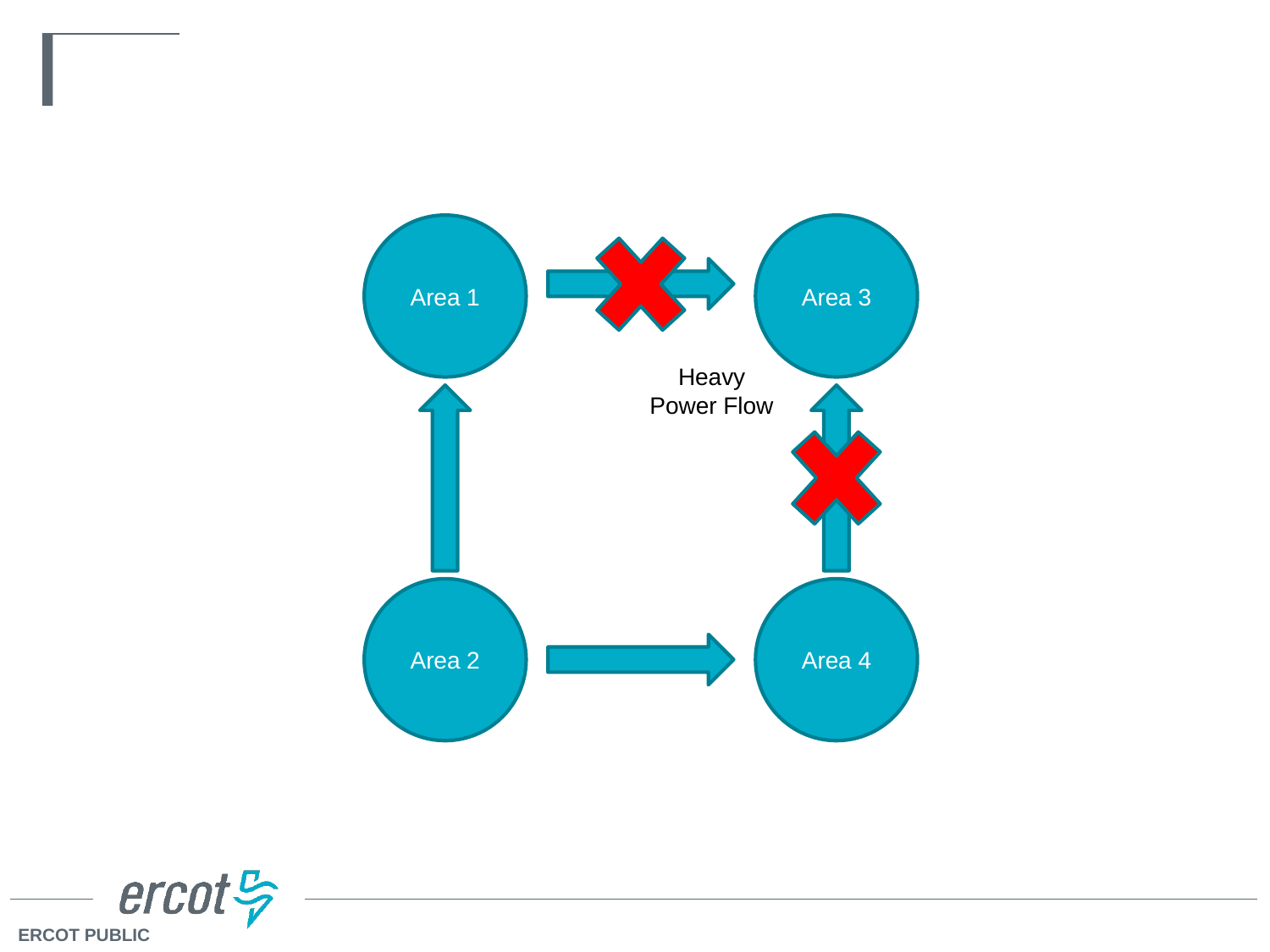

Area 1

Area 3
Heavy Power Flow

Area 2
Area 4